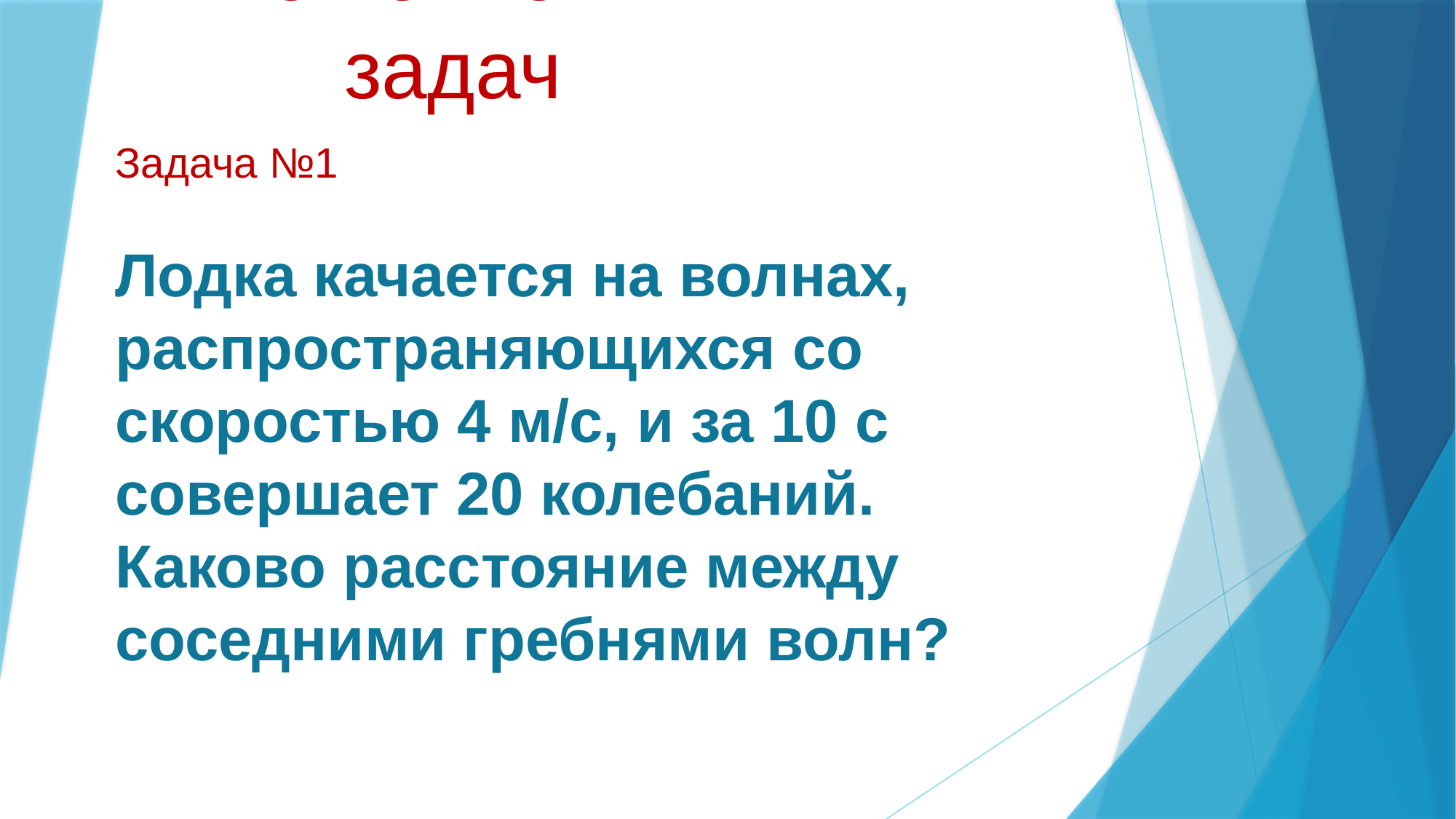

# Решение задач
Задача №1
Лодка качается на волнах, распространяющихся со скоростью 4 м/с, и за 10 с совершает 20 колебаний.
Каково расстояние между соседними гребнями волн?